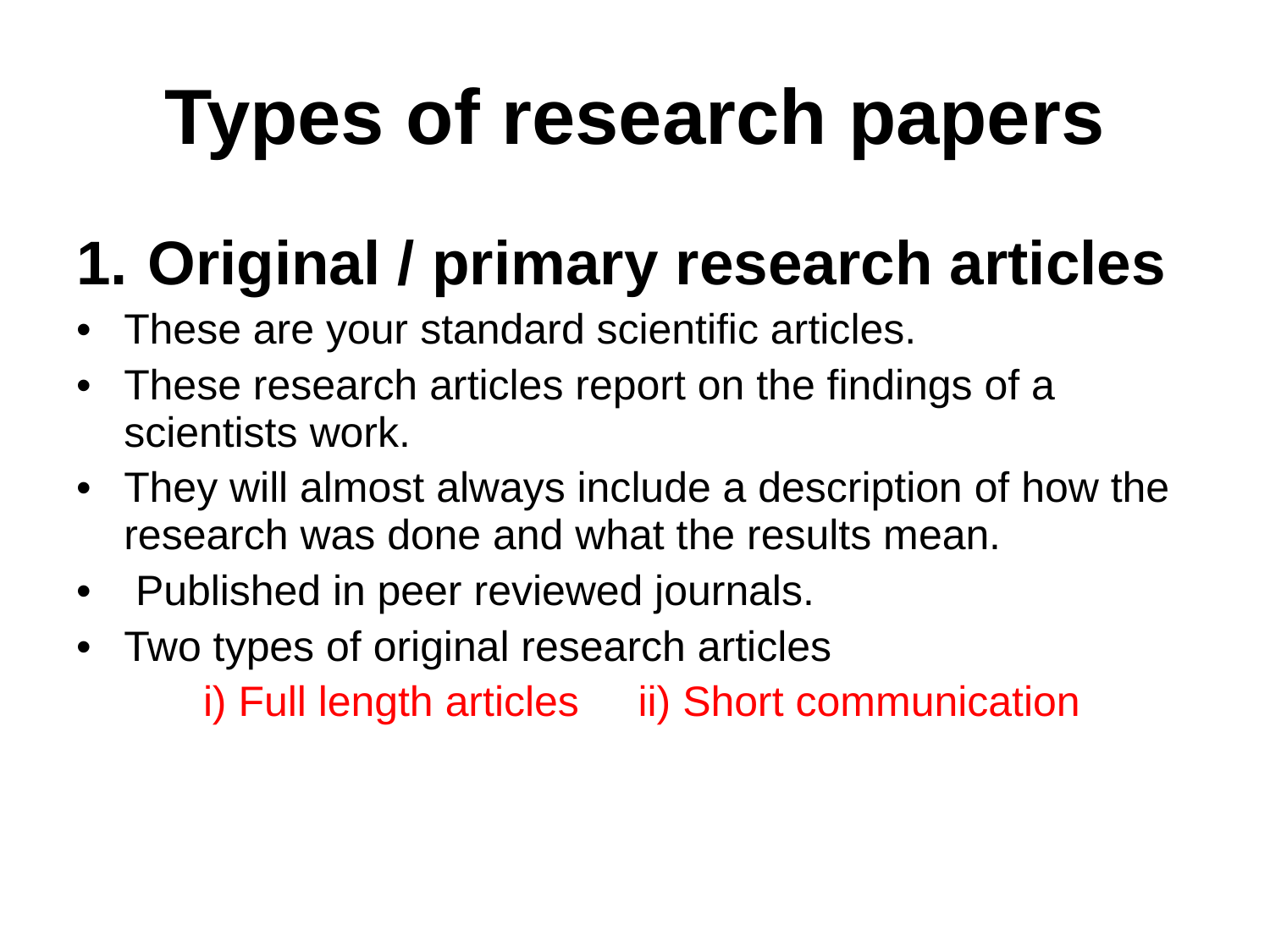

# Types of research papers
Original / primary research articles
These are your standard scientific articles.
These research articles report on the findings of a scientists work.
They will almost always include a description of how the research was done and what the results mean.
 Published in peer reviewed journals.
Two types of original research articles
	i) Full length articles     ii) Short communication